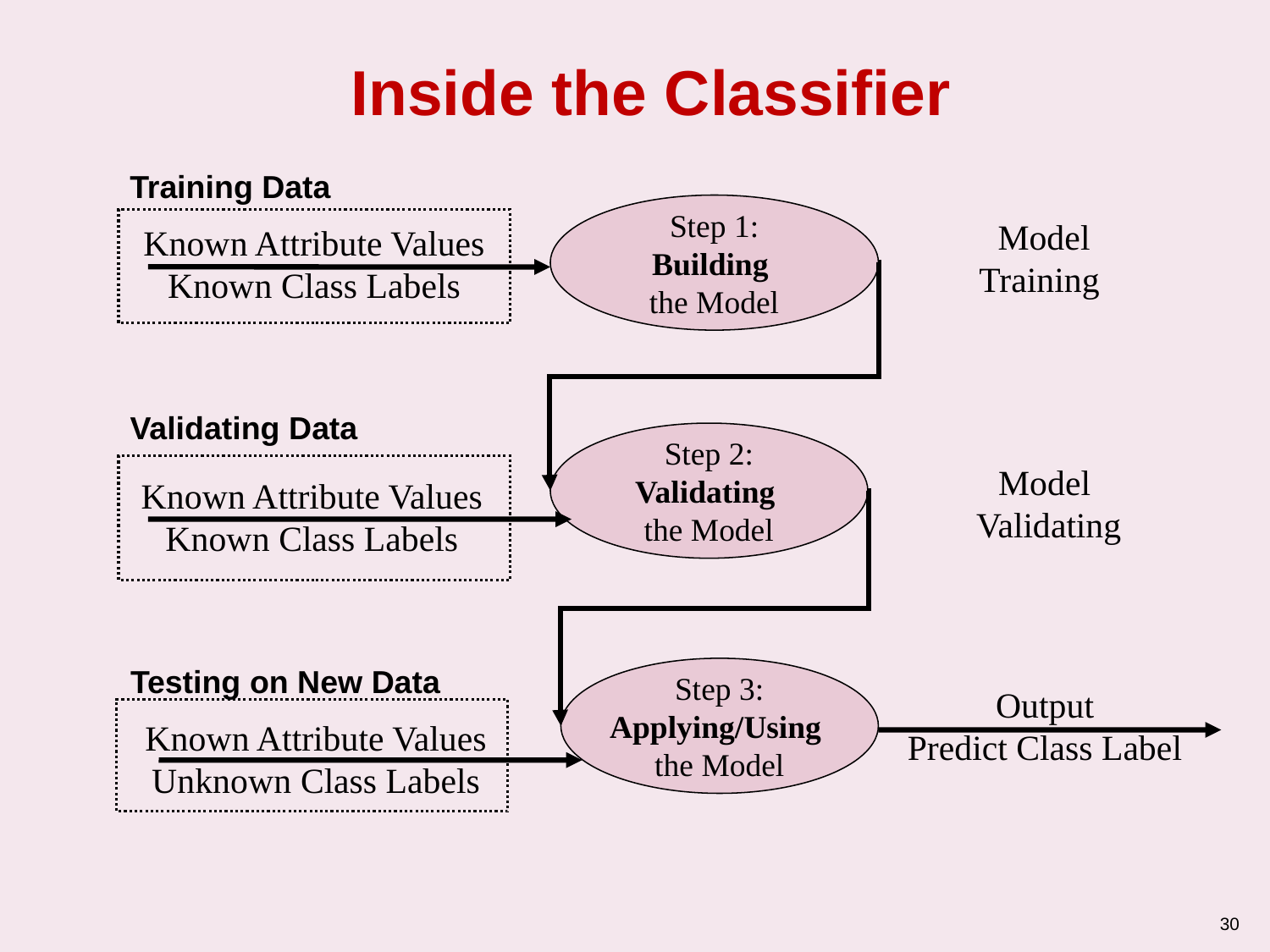

# Inside the Classifier
Training Data
Step 1:
Building
the Model
Model
Training

Known Attribute Values
Known Class Labels

Validating Data
Step 2:
Validating
the Model
Model
Validating

Known Attribute Values
Known Class Labels

Testing on New Data
Step 3:
Applying/Using
the Model
Output
Predict Class Label
Known Attribute Values
Unknown Class Labels

30